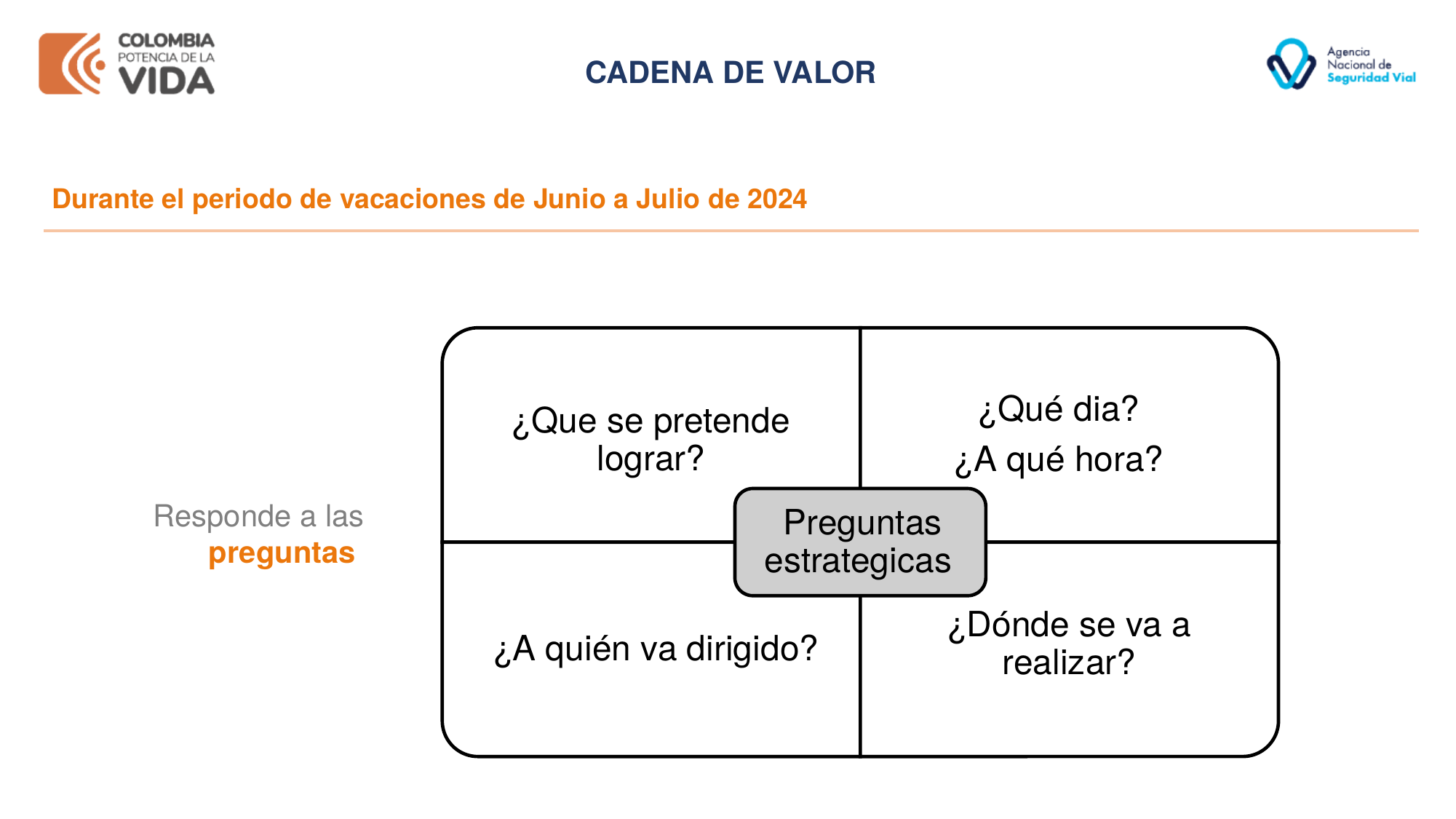

CADENA DE VALOR
Durante el periodo de vacaciones de Junio a Julio de 2024
¿Que se pretende lograr?
¿Qué dia?
¿A qué hora?
¿A quién va dirigido?
¿Dónde se va a realizar?
Preguntas estrategicas
Responde a las preguntas